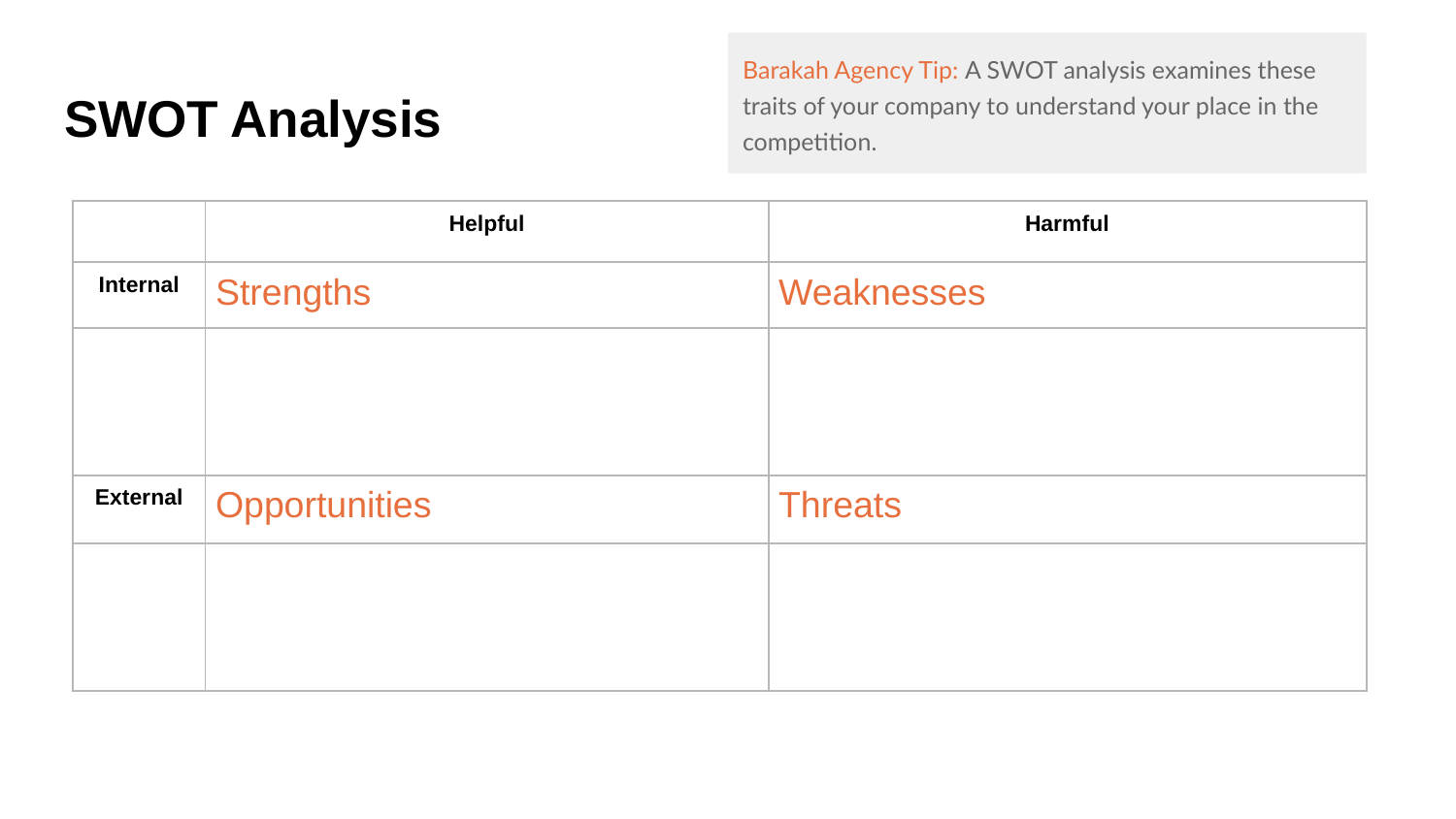

Barakah Agency Tip: A SWOT analysis examines these traits of your company to understand your place in the competition.
# SWOT Analysis
|  | Helpful | Harmful |
| --- | --- | --- |
| Internal | Strengths | Weaknesses |
|  |  |  |
| External | Opportunities | Threats |
|  |  |  |